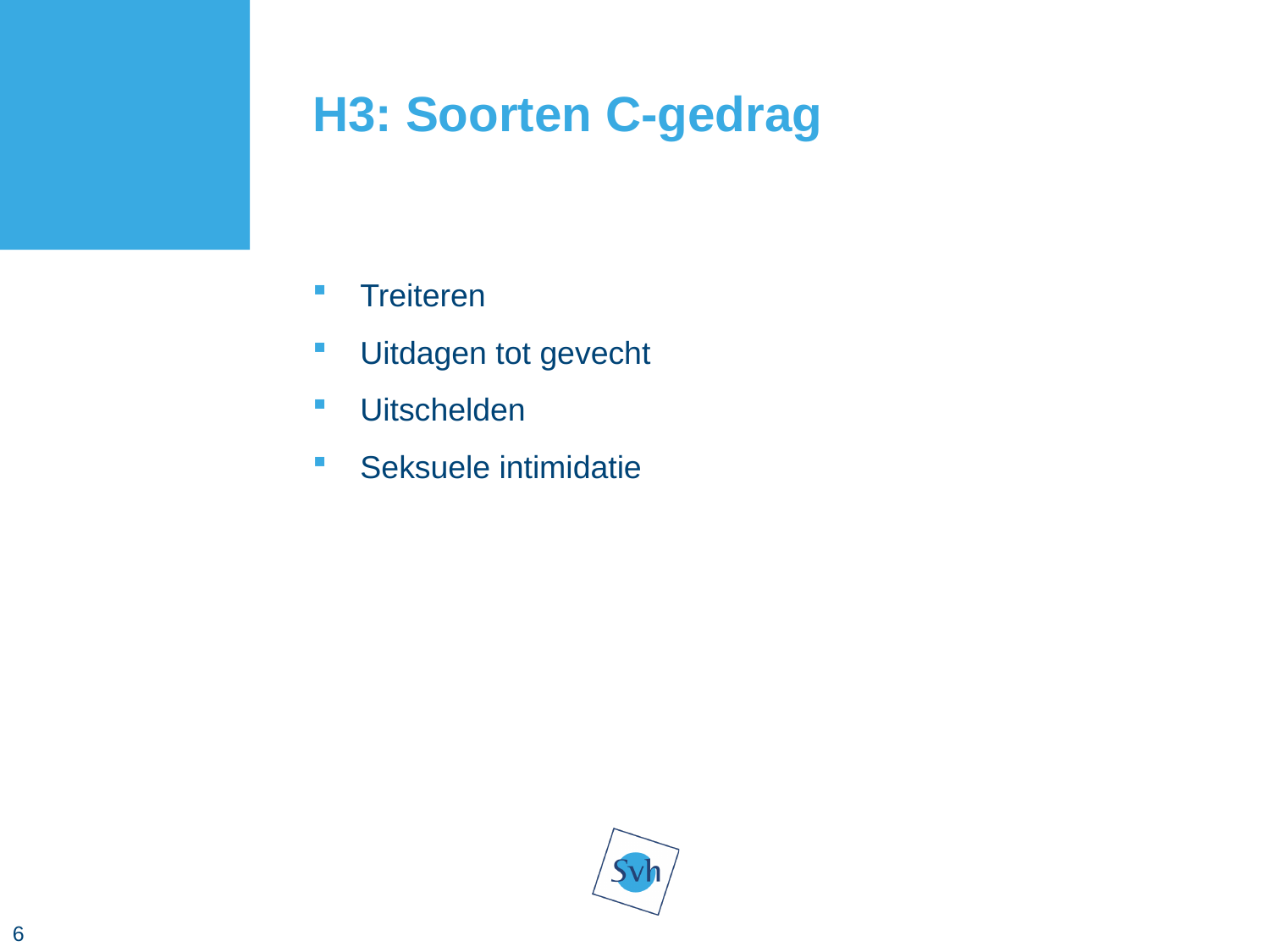

# H3: Soorten C-gedrag
Treiteren
Uitdagen tot gevecht
Uitschelden
Seksuele intimidatie